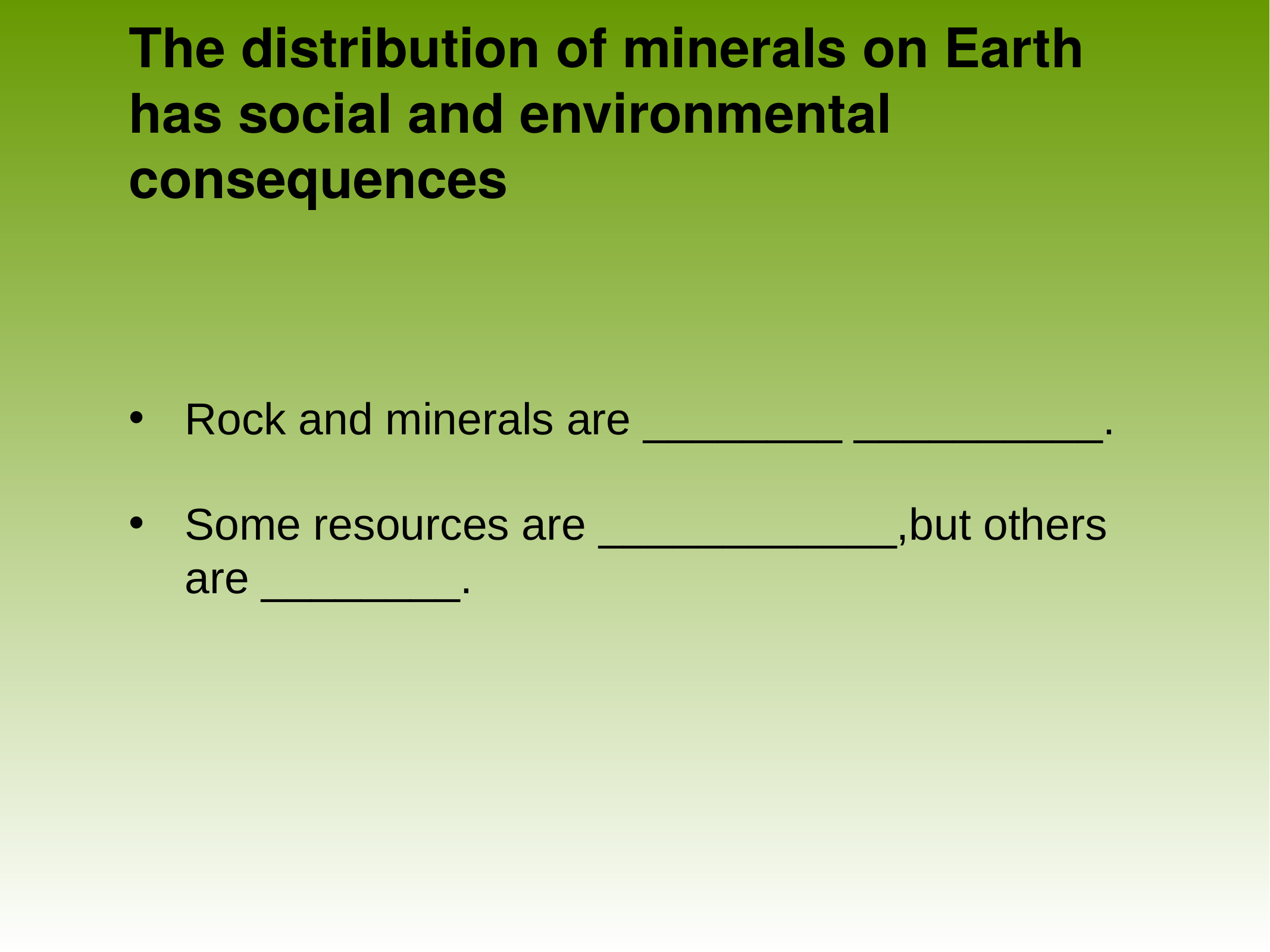

# The distribution of minerals on Earth has social and environmental consequences
Rock and minerals are ________ __________.
Some resources are ____________,but others are ________.